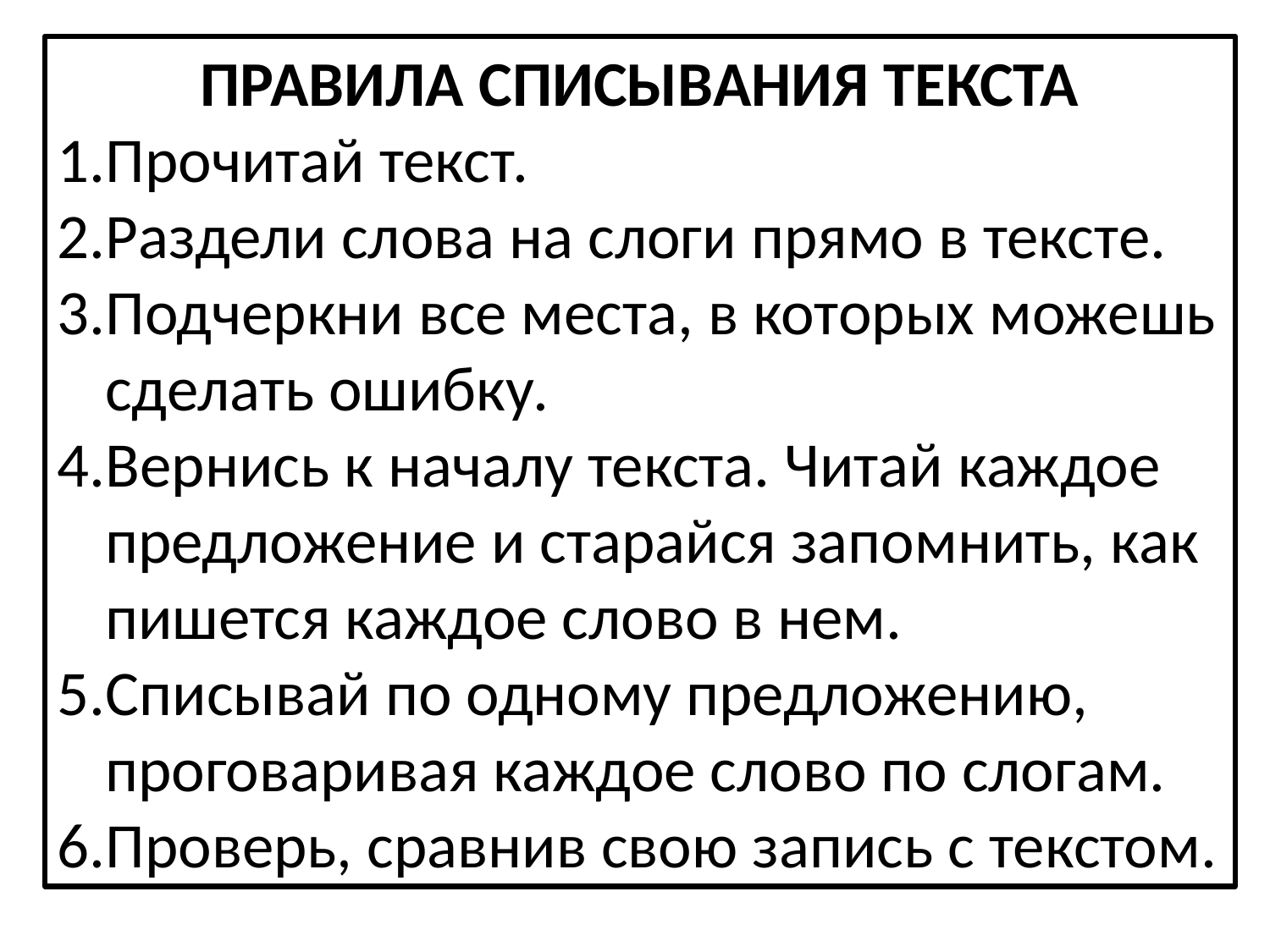

ПРАВИЛА СПИСЫВАНИЯ ТЕКСТА
Прочитай текст.
Раздели слова на слоги прямо в тексте.
Подчеркни все места, в которых можешь сделать ошибку.
Вернись к началу текста. Читай каждое предложение и старайся запомнить, как пишется каждое слово в нем.
Списывай по одному предложению, проговаривая каждое слово по слогам.
Проверь, сравнив свою запись с текстом.